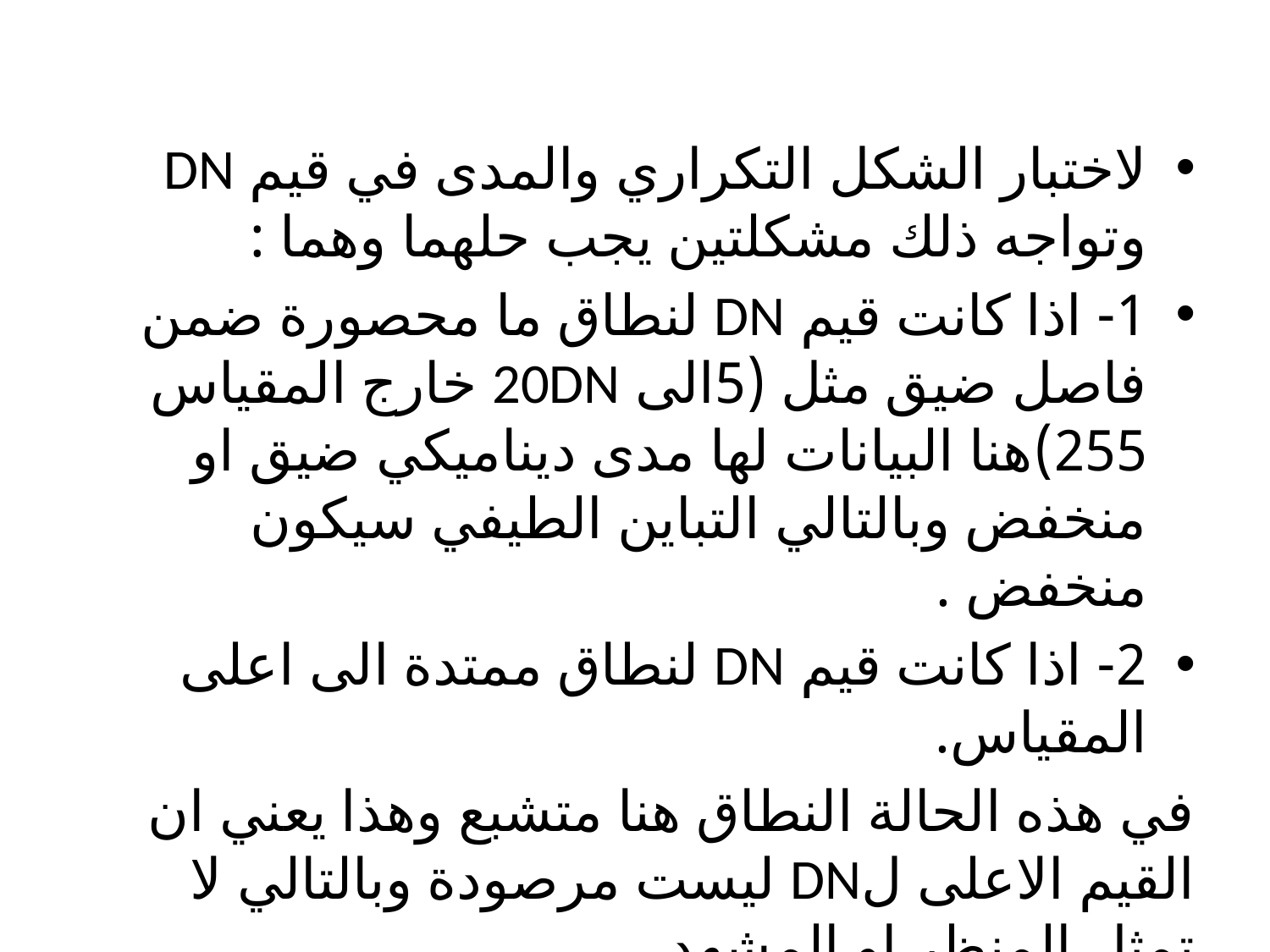

لاختبار الشكل التكراري والمدى في قيم DN وتواجه ذلك مشكلتين يجب حلهما وهما :
1- اذا كانت قيم DN لنطاق ما محصورة ضمن فاصل ضيق مثل (5الى 20DN خارج المقياس 255)هنا البيانات لها مدى ديناميكي ضيق او منخفض وبالتالي التباين الطيفي سيكون منخفض .
2- اذا كانت قيم DN لنطاق ممتدة الى اعلى المقياس.
في هذه الحالة النطاق هنا متشبع وهذا يعني ان القيم الاعلى لDN ليست مرصودة وبالتالي لا تمثل المنظر او المشهد .